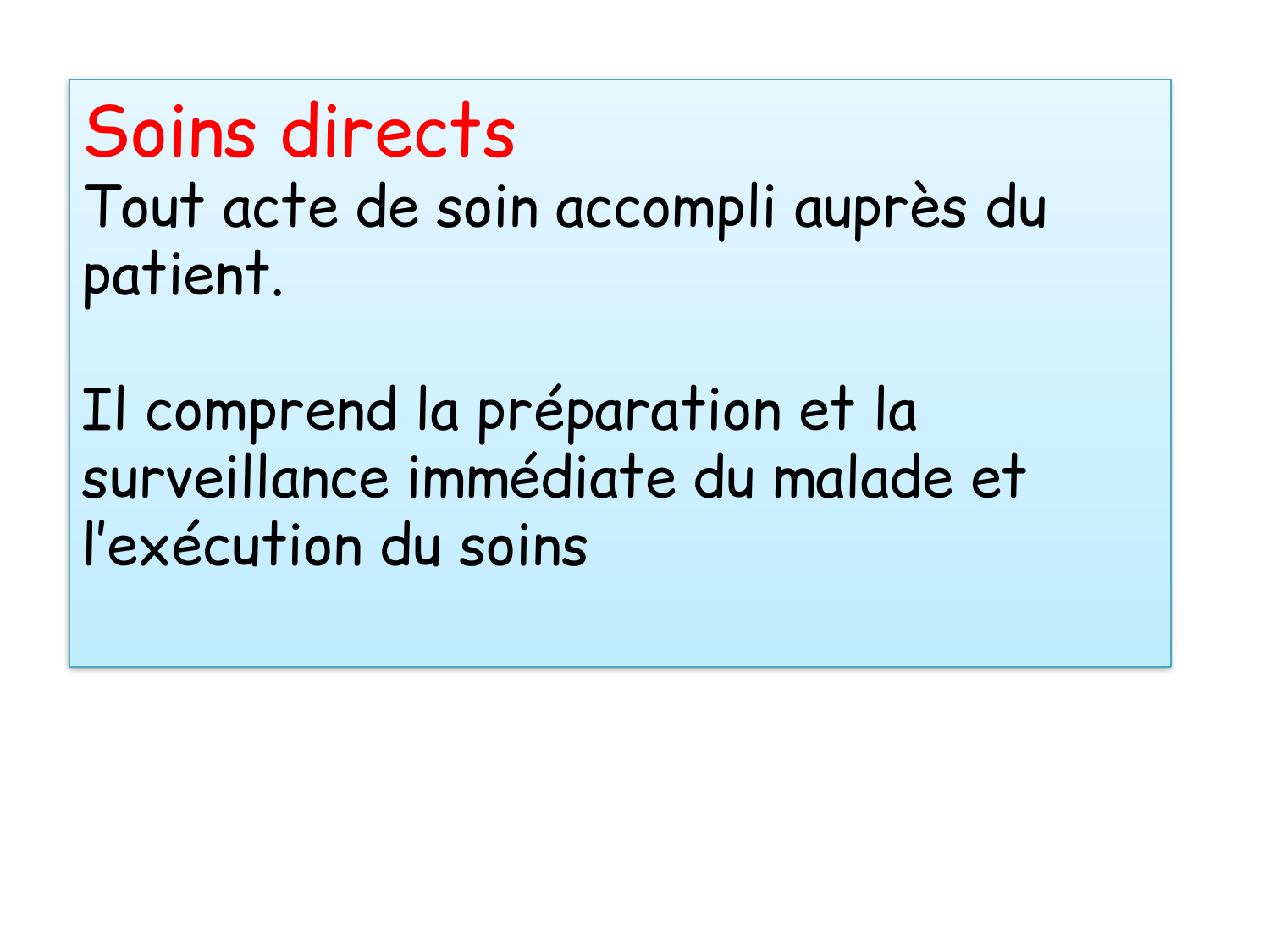

Soins directs
Tout acte de soin accompli auprès du patient.

Il comprend la préparation et la surveillance immédiate du malade et l’exécution du soins